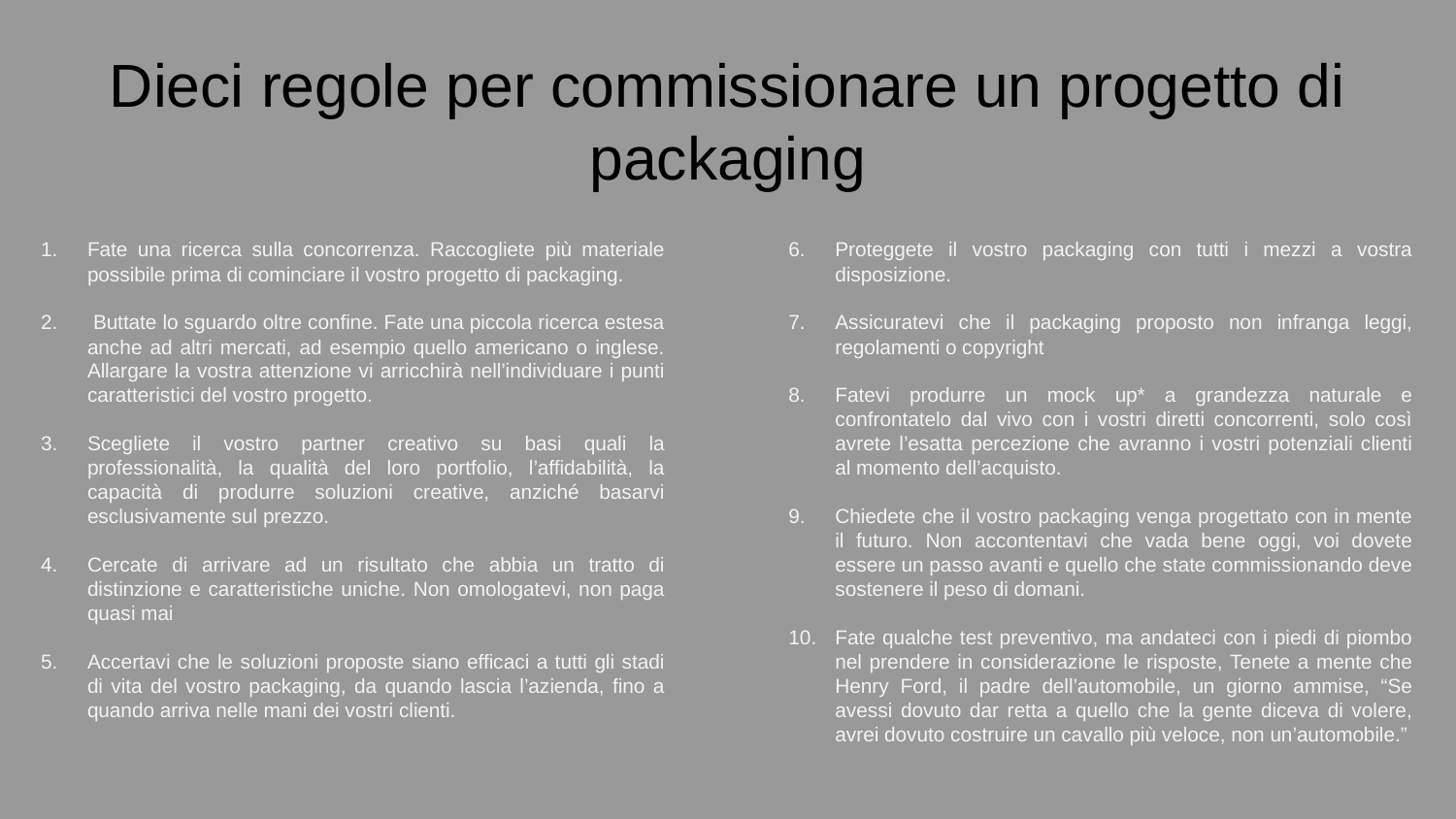

# Dieci regole per commissionare un progetto di packaging
Fate una ricerca sulla concorrenza. Raccogliete più materiale possibile prima di cominciare il vostro progetto di packaging.

 Buttate lo sguardo oltre confine. Fate una piccola ricerca estesa anche ad altri mercati, ad esempio quello americano o inglese. Allargare la vostra attenzione vi arricchirà nell’individuare i punti caratteristici del vostro progetto.

Scegliete il vostro partner creativo su basi quali la professionalità, la qualità del loro portfolio, l’affidabilità, la capacità di produrre soluzioni creative, anziché basarvi esclusivamente sul prezzo.

Cercate di arrivare ad un risultato che abbia un tratto di distinzione e caratteristiche uniche. Non omologatevi, non paga quasi mai

Accertavi che le soluzioni proposte siano efficaci a tutti gli stadi di vita del vostro packaging, da quando lascia l’azienda, fino a quando arriva nelle mani dei vostri clienti.
Proteggete il vostro packaging con tutti i mezzi a vostra disposizione.

Assicuratevi che il packaging proposto non infranga leggi, regolamenti o copyright

Fatevi produrre un mock up* a grandezza naturale e confrontatelo dal vivo con i vostri diretti concorrenti, solo così avrete l’esatta percezione che avranno i vostri potenziali clienti al momento dell’acquisto.

Chiedete che il vostro packaging venga progettato con in mente il futuro. Non accontentavi che vada bene oggi, voi dovete essere un passo avanti e quello che state commissionando deve sostenere il peso di domani.

Fate qualche test preventivo, ma andateci con i piedi di piombo nel prendere in considerazione le risposte, Tenete a mente che Henry Ford, il padre dell’automobile, un giorno ammise, “Se avessi dovuto dar retta a quello che la gente diceva di volere, avrei dovuto costruire un cavallo più veloce, non un’automobile.”